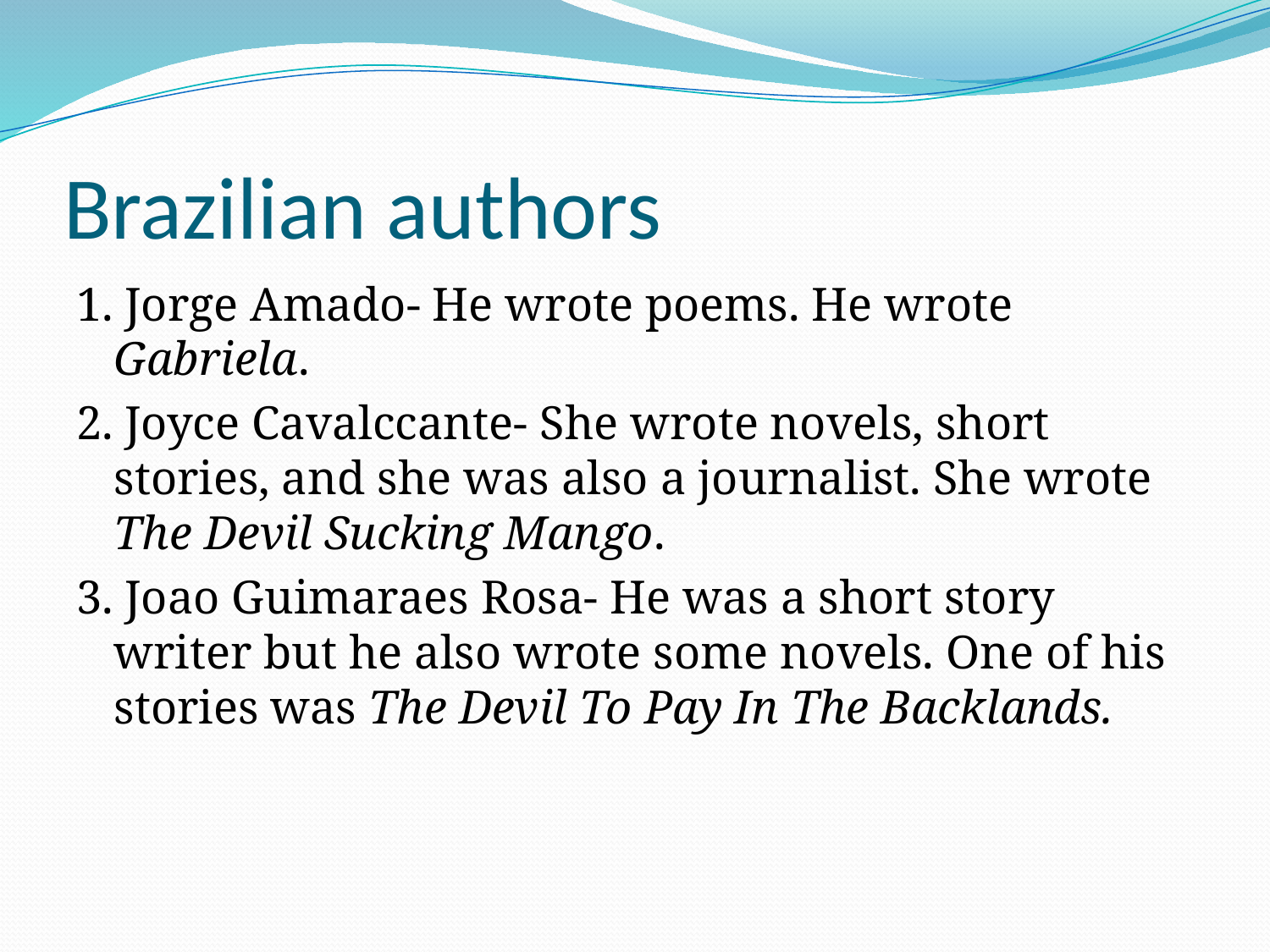

# Brazilian authors
1. Jorge Amado- He wrote poems. He wrote Gabriela.
2. Joyce Cavalccante- She wrote novels, short stories, and she was also a journalist. She wrote The Devil Sucking Mango.
3. Joao Guimaraes Rosa- He was a short story writer but he also wrote some novels. One of his stories was The Devil To Pay In The Backlands.